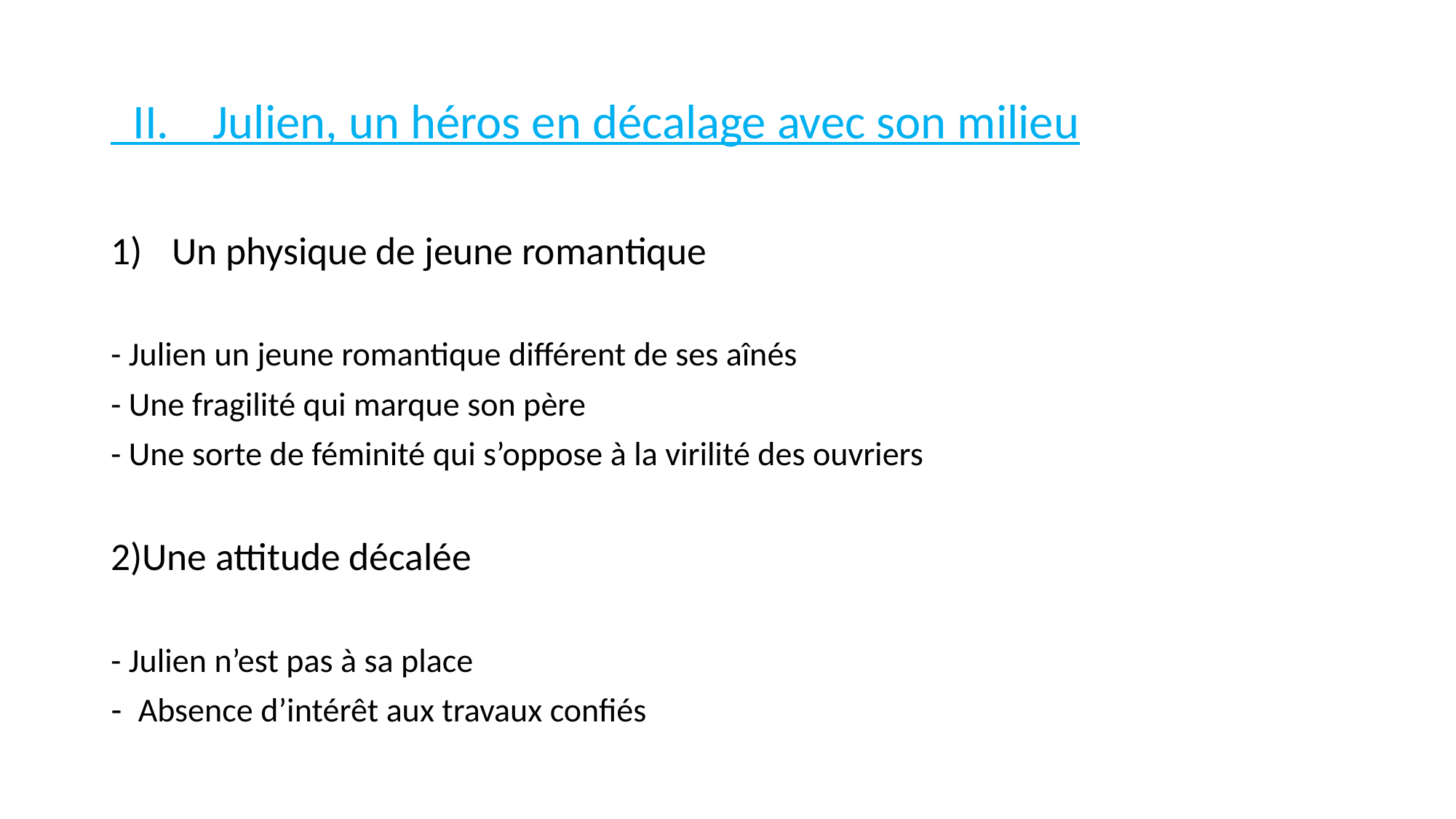

# II.    Julien, un héros en décalage avec son milieu
Un physique de jeune romantique

- Julien un jeune romantique différent de ses aînés
- Une fragilité qui marque son père
- Une sorte de féminité qui s’oppose à la virilité des ouvriers

2)Une attitude décalée

- Julien n’est pas à sa place
Absence d’intérêt aux travaux confiés